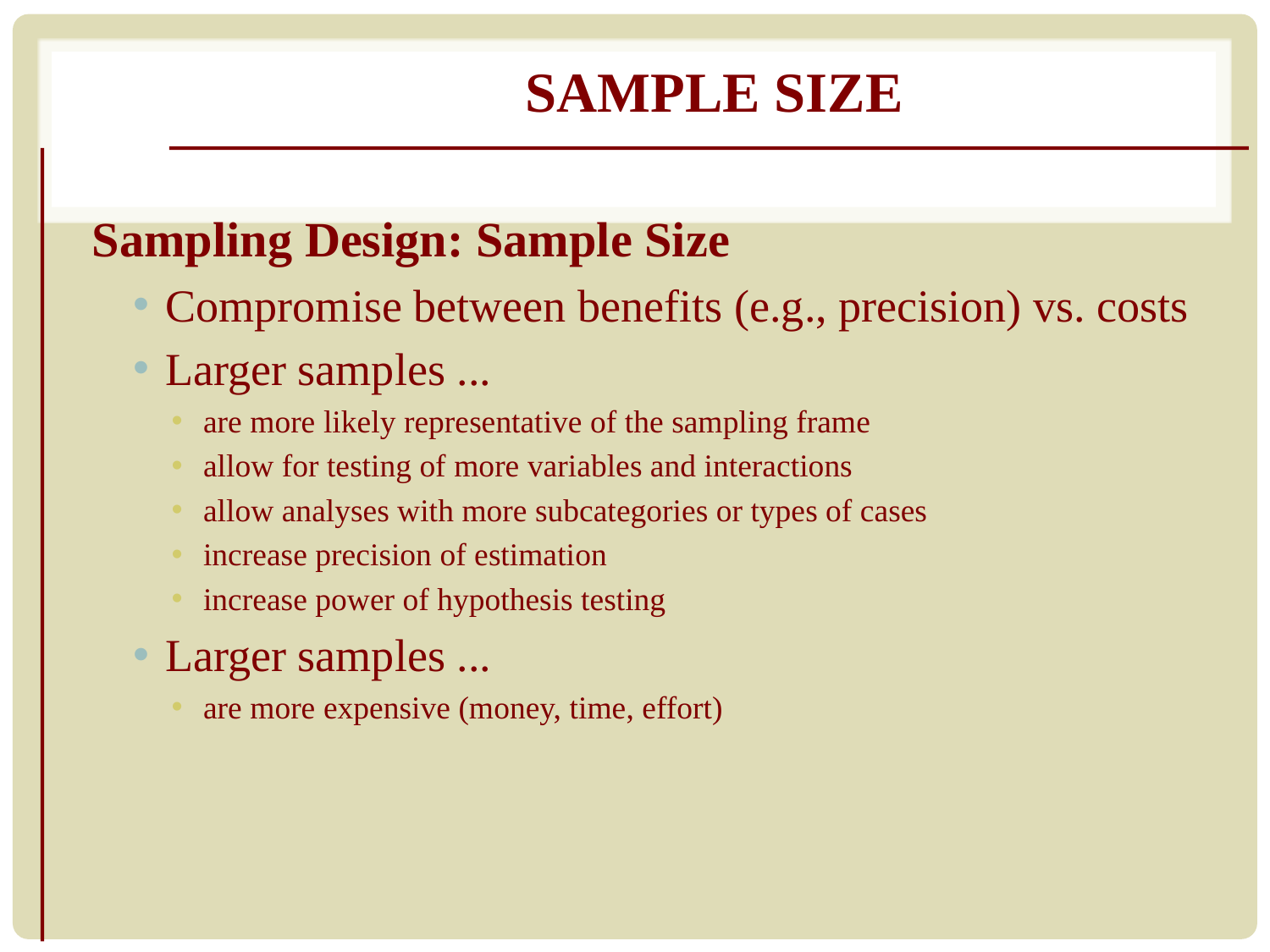

# Sample Size

Sampling Design: Sample Size
Compromise between benefits (e.g., precision) vs. costs
Larger samples ...
are more likely representative of the sampling frame
allow for testing of more variables and interactions
allow analyses with more subcategories or types of cases
increase precision of estimation
increase power of hypothesis testing
Larger samples ...
are more expensive (money, time, effort)